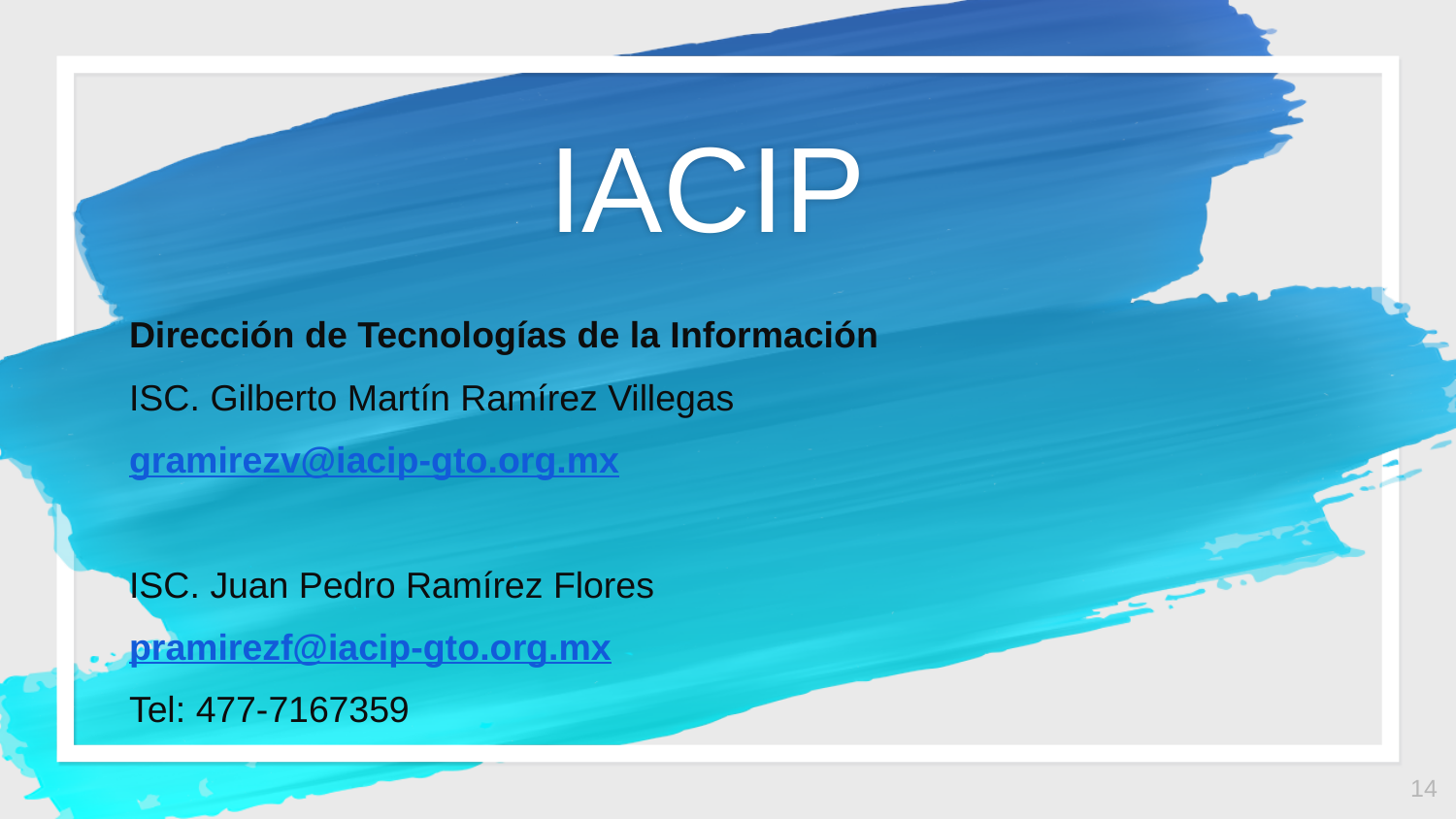

IACIP
Dirección de Tecnologías de la Información
ISC. Gilberto Martín Ramírez Villegas
gramirezv@iacip-gto.org.mx

ISC. Juan Pedro Ramírez Flores
pramirezf@iacip-gto.org.mx
Tel: 477-7167359

14